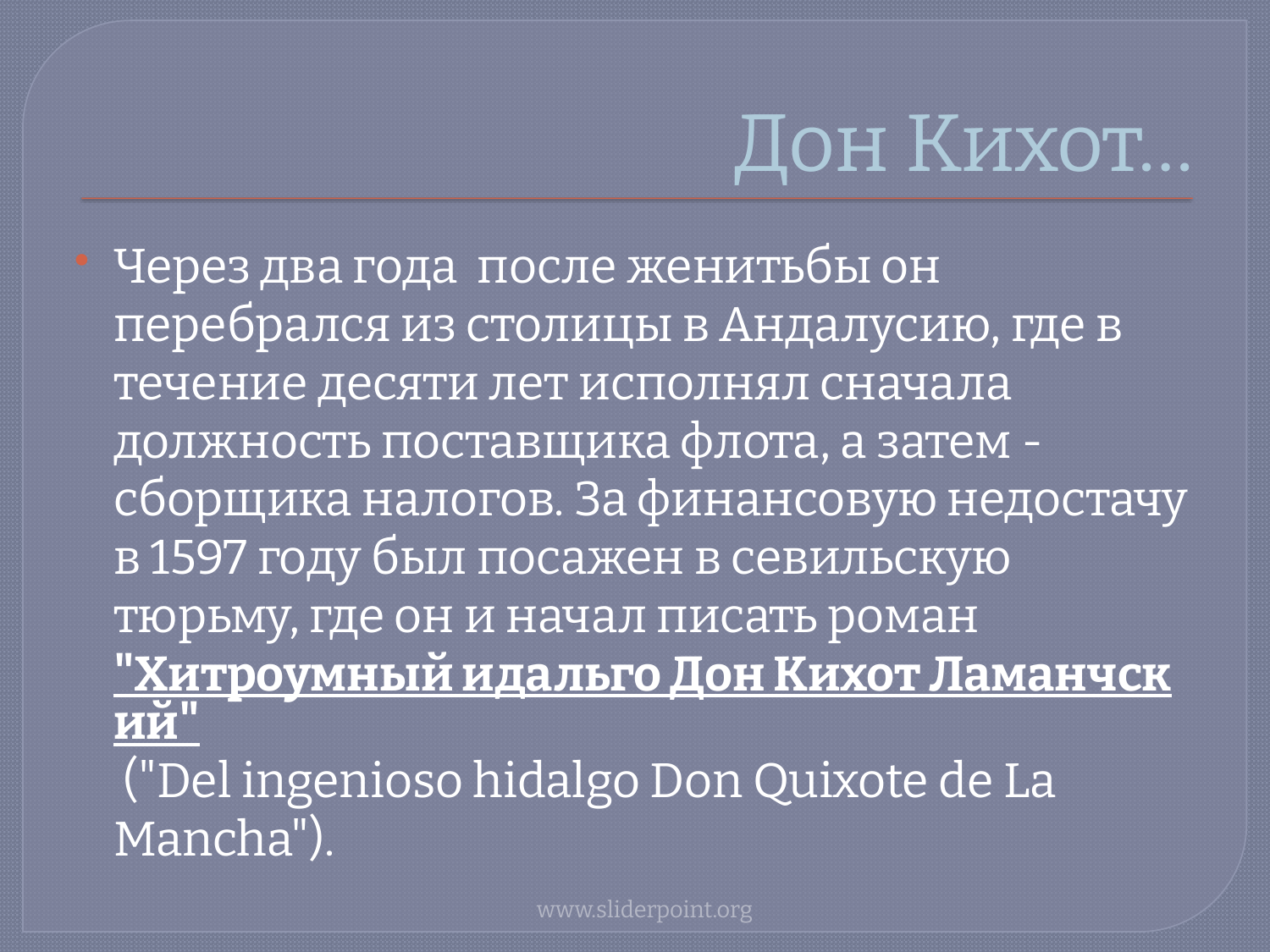

# Дон Кихот…
Через два года  после женитьбы он перебрался из столицы в Андалусию, где в течение десяти лет исполнял сначала должность поставщика флота, а затем - сборщика налогов. За финансовую недостачу в 1597 году был посажен в севильскую тюрьму, где он и начал писать роман "Хитроумный идальго Дон Кихот Ламанчский" ("Del ingenioso hidalgo Don Quixote de La Mancha").
www.sliderpoint.org